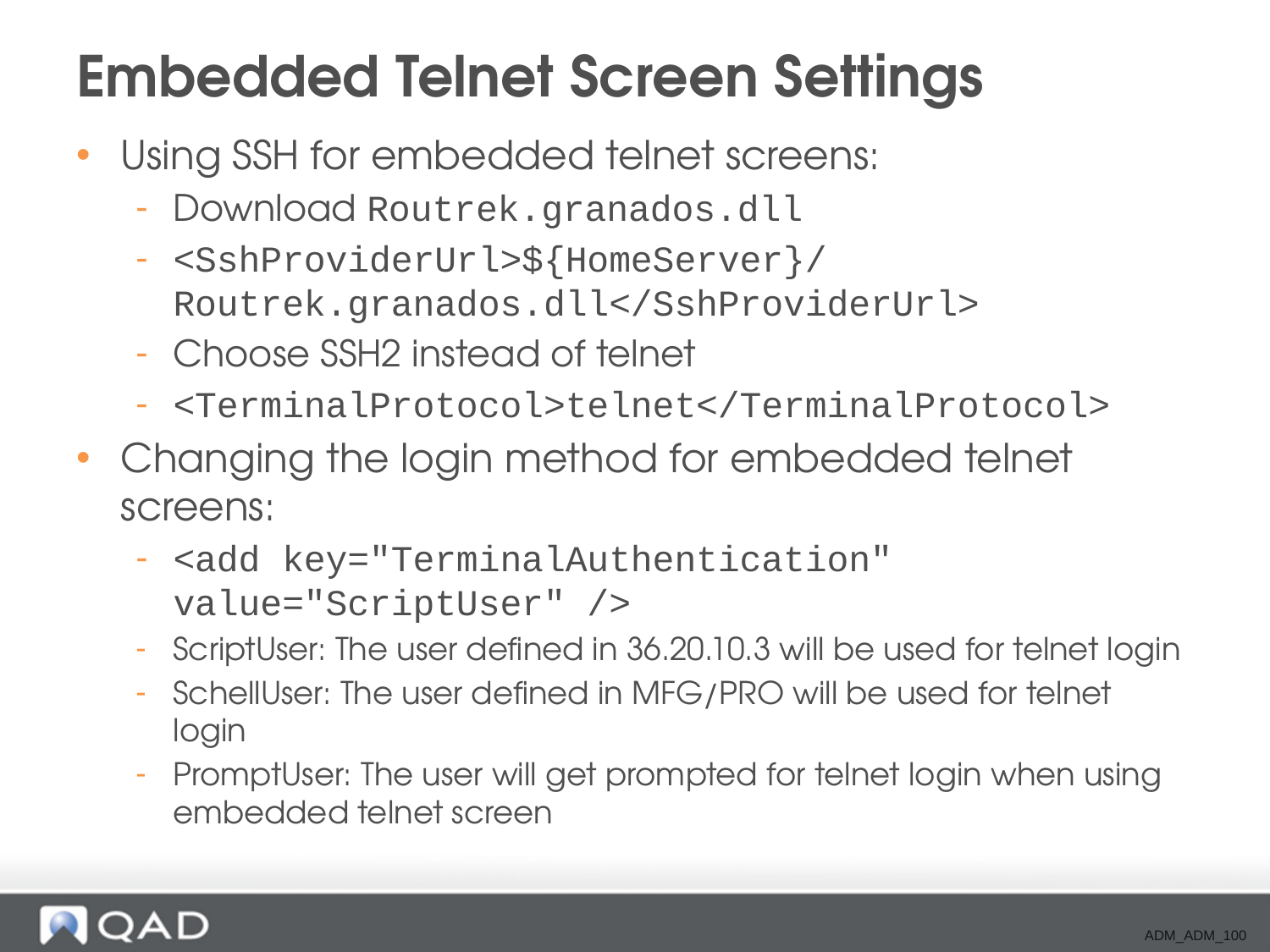

# Embedded Telnet Screen Settings
Using SSH for embedded telnet screens:
Download Routrek.granados.dll
<SshProviderUrl>${HomeServer}/Routrek.granados.dll</SshProviderUrl>
Choose SSH2 instead of telnet
<TerminalProtocol>telnet</TerminalProtocol>
Changing the login method for embedded telnet screens:
<add key="TerminalAuthentication" value="ScriptUser" />
ScriptUser: The user defined in 36.20.10.3 will be used for telnet login
SchellUser: The user defined in MFG/PRO will be used for telnet login
PromptUser: The user will get prompted for telnet login when using embedded telnet screen

ADM_ADM_100